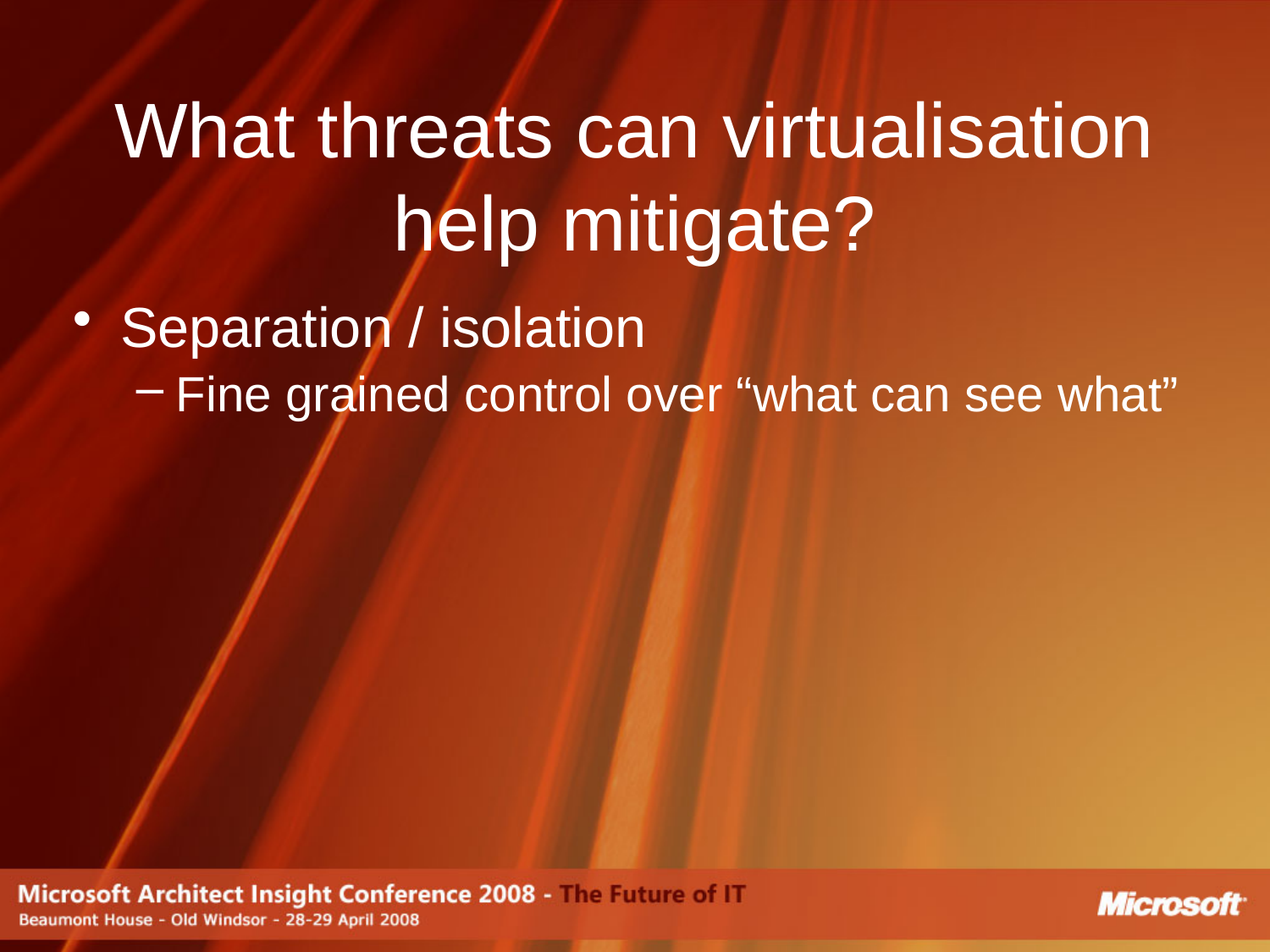

# What threats can virtualisation help mitigate?
Separation / isolation
Fine grained control over “what can see what”